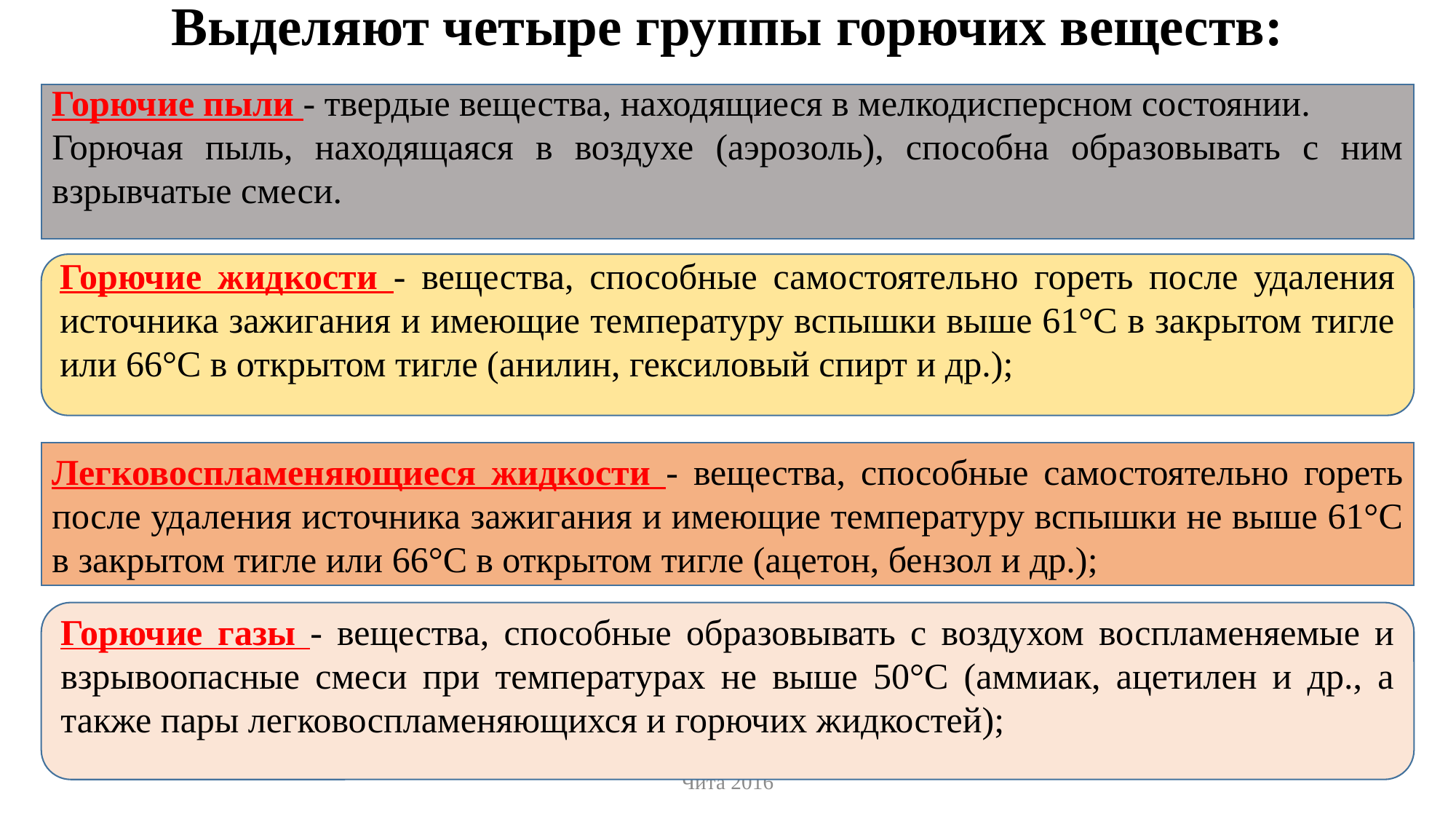

Горючие пыли - твердые вещества, находящиеся в мелкодисперсном состоянии.
Горючая пыль, находящаяся в воздухе (аэрозоль), способна образовывать с ним взрывчатые смеси.

# Выделяют четыре группы горючих веществ:
Горючие жидкости - вещества, способные самостоятельно гореть после удаления источника зажигания и имеющие температуру вспышки выше 61°С в закрытом тигле или 66°С в открытом тигле (анилин, гексиловый спирт и др.);

Легковоспламеняющиеся жидкости - вещества, способные самостоятельно гореть после удаления источника зажигания и имеющие температуру вспышки не выше 61°С в закрытом тигле или 66°С в открытом тигле (ацетон, бензол и др.);

Горючие газы - вещества, способные образовывать с воздухом воспламеняемые и взрывоопасные смеси при температурах не выше 50°С (аммиак, ацетилен и др., а также пары легковоспламеняющихся и горючих жидкостей);

Чита 2016